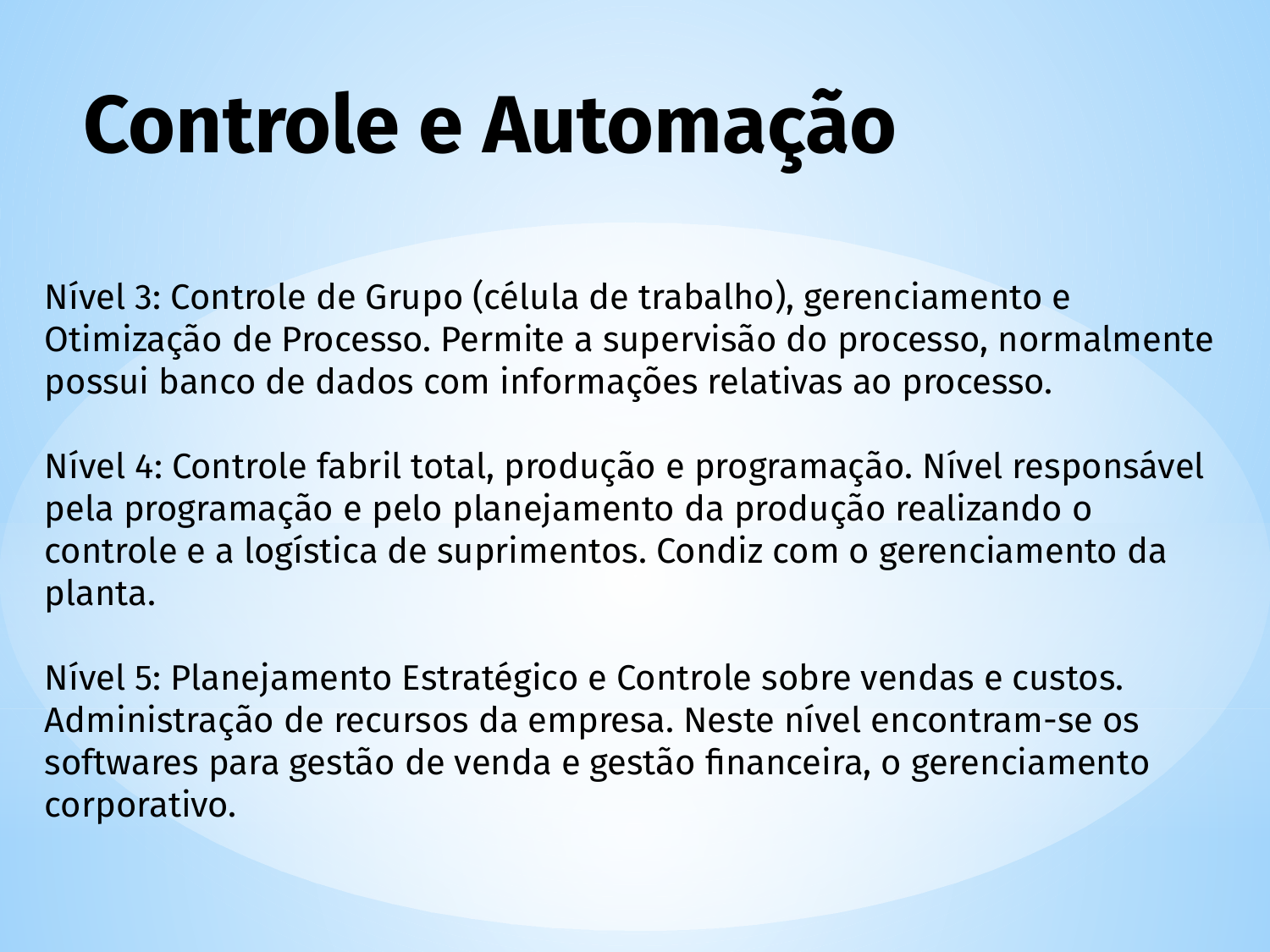

# Controle e Automação
Nível 3: Controle de Grupo (célula de trabalho), gerenciamento e Otimização de Processo. Permite a supervisão do processo, normalmente possui banco de dados com informações relativas ao processo.

Nível 4: Controle fabril total, produção e programação. Nível responsável pela programação e pelo planejamento da produção realizando o controle e a logística de suprimentos. Condiz com o gerenciamento da planta.

Nível 5: Planejamento Estratégico e Controle sobre vendas e custos. Administração de recursos da empresa. Neste nível encontram-se os softwares para gestão de venda e gestão financeira, o gerenciamento corporativo.